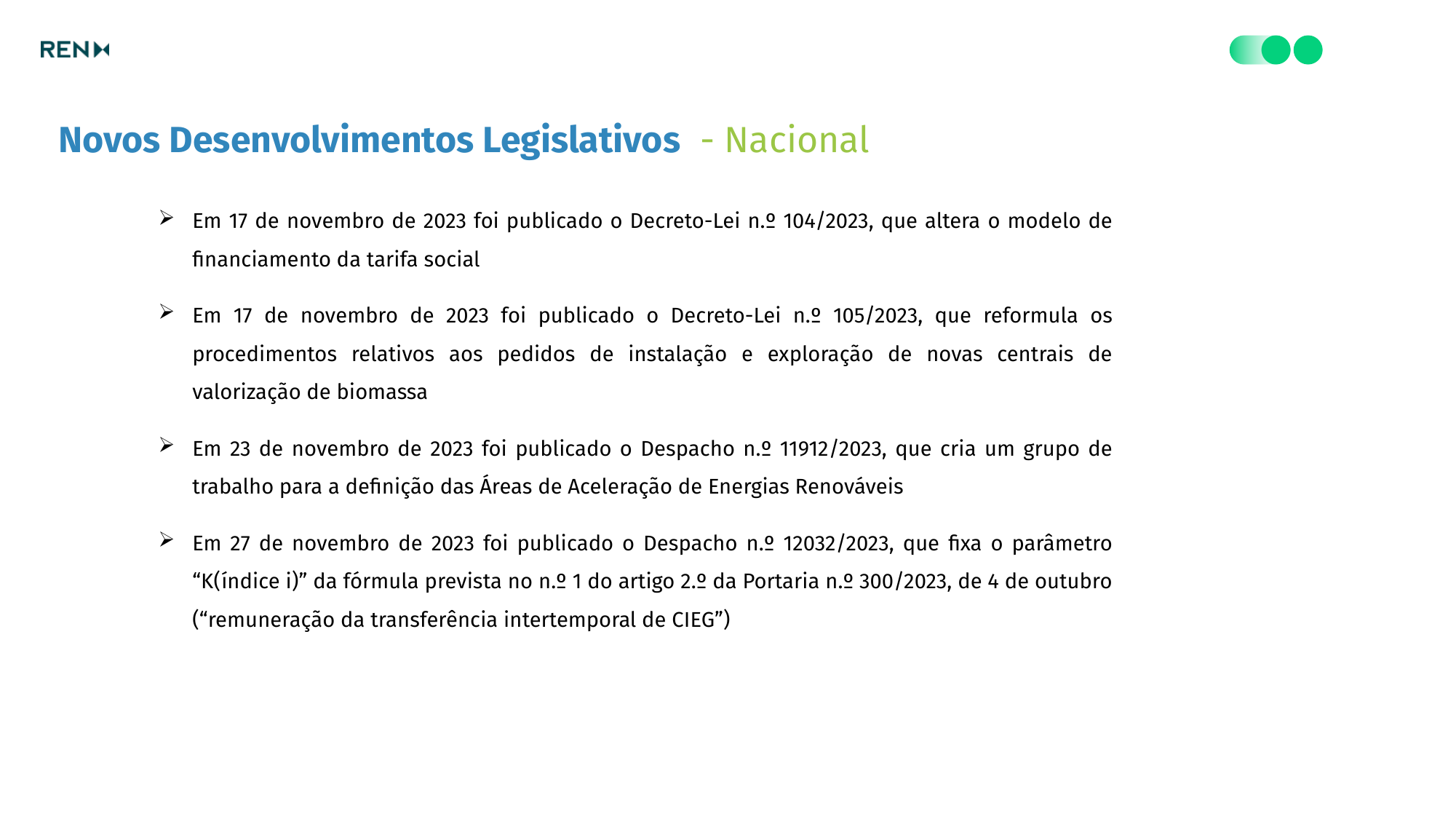

Novos Desenvolvimentos Legislativos  - Nacional
Em 17 de novembro de 2023 foi publicado o Decreto-Lei n.º 104/2023, que altera o modelo de financiamento da tarifa social
Em 17 de novembro de 2023 foi publicado o Decreto-Lei n.º 105/2023, que reformula os procedimentos relativos aos pedidos de instalação e exploração de novas centrais de valorização de biomassa
Em 23 de novembro de 2023 foi publicado o Despacho n.º 11912/2023, que cria um grupo de trabalho para a definição das Áreas de Aceleração de Energias Renováveis
Em 27 de novembro de 2023 foi publicado o Despacho n.º 12032/2023, que fixa o parâmetro “K(índice i)” da fórmula prevista no n.º 1 do artigo 2.º da Portaria n.º 300/2023, de 4 de outubro (“remuneração da transferência intertemporal de CIEG”)